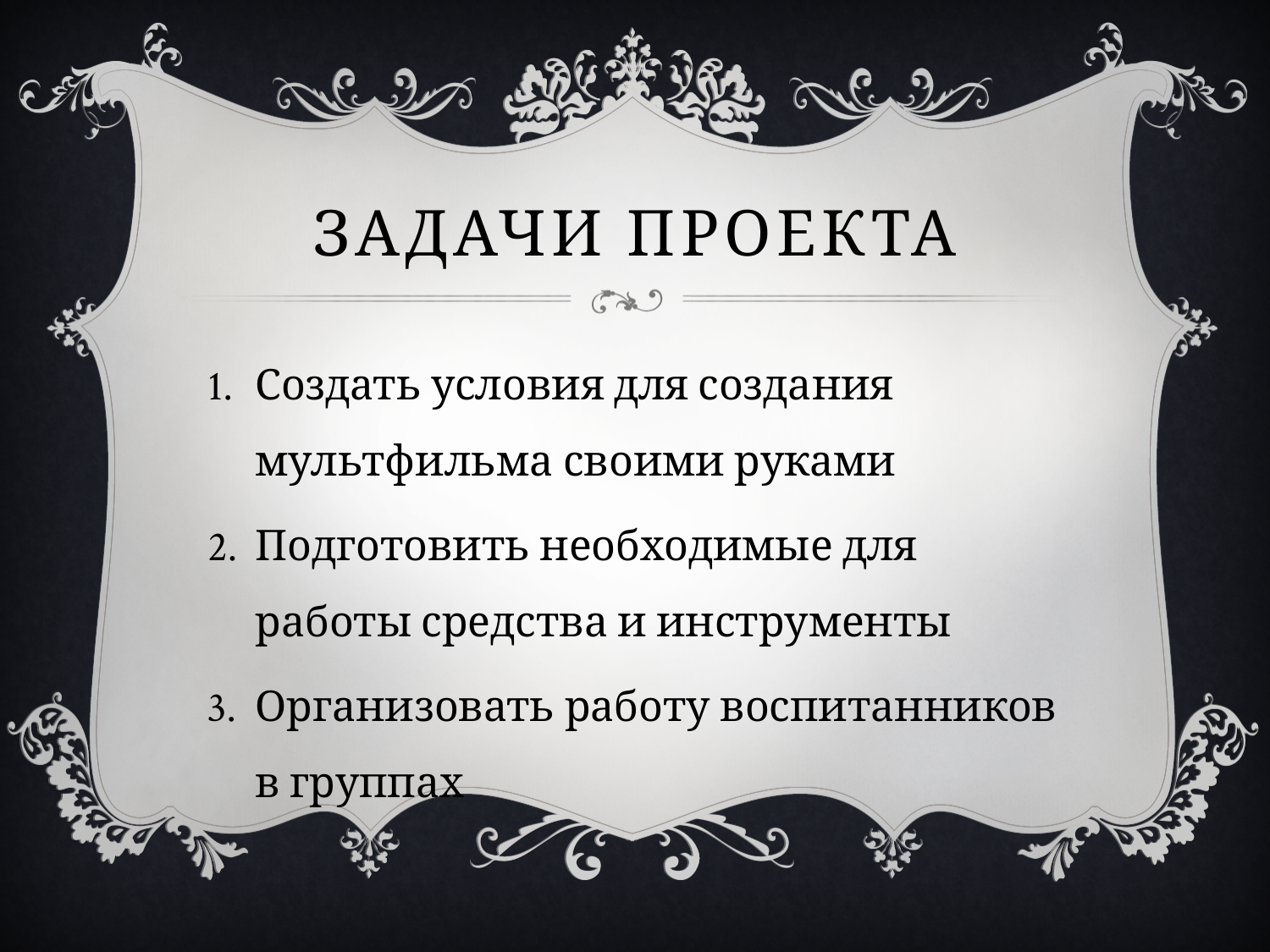

# Задачи проекта
Создать условия для создания мультфильма своими руками
Подготовить необходимые для работы средства и инструменты
Организовать работу воспитанников в группах